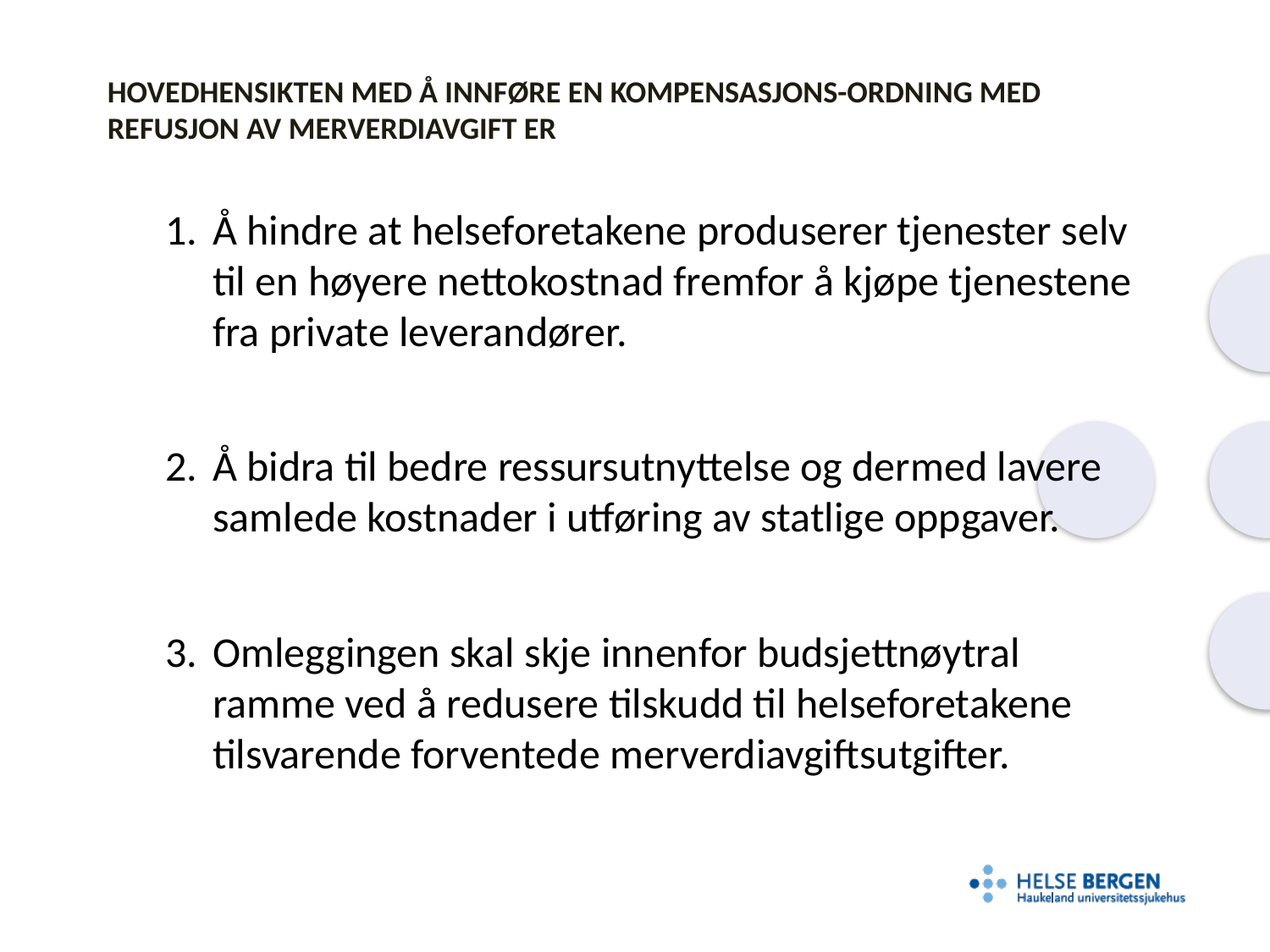

# Hovedhensikten med å innføre en kompensasjons-ordning med refusjon av merverdiavgift er
Å hindre at helseforetakene produserer tjenester selv til en høyere nettokostnad fremfor å kjøpe tjenestene fra private leverandører.

Å bidra til bedre ressursutnyttelse og dermed lavere samlede kostnader i utføring av statlige oppgaver.

Omleggingen skal skje innenfor budsjettnøytral ramme ved å redusere tilskudd til helseforetakene tilsvarende forventede merverdiavgiftsutgifter.